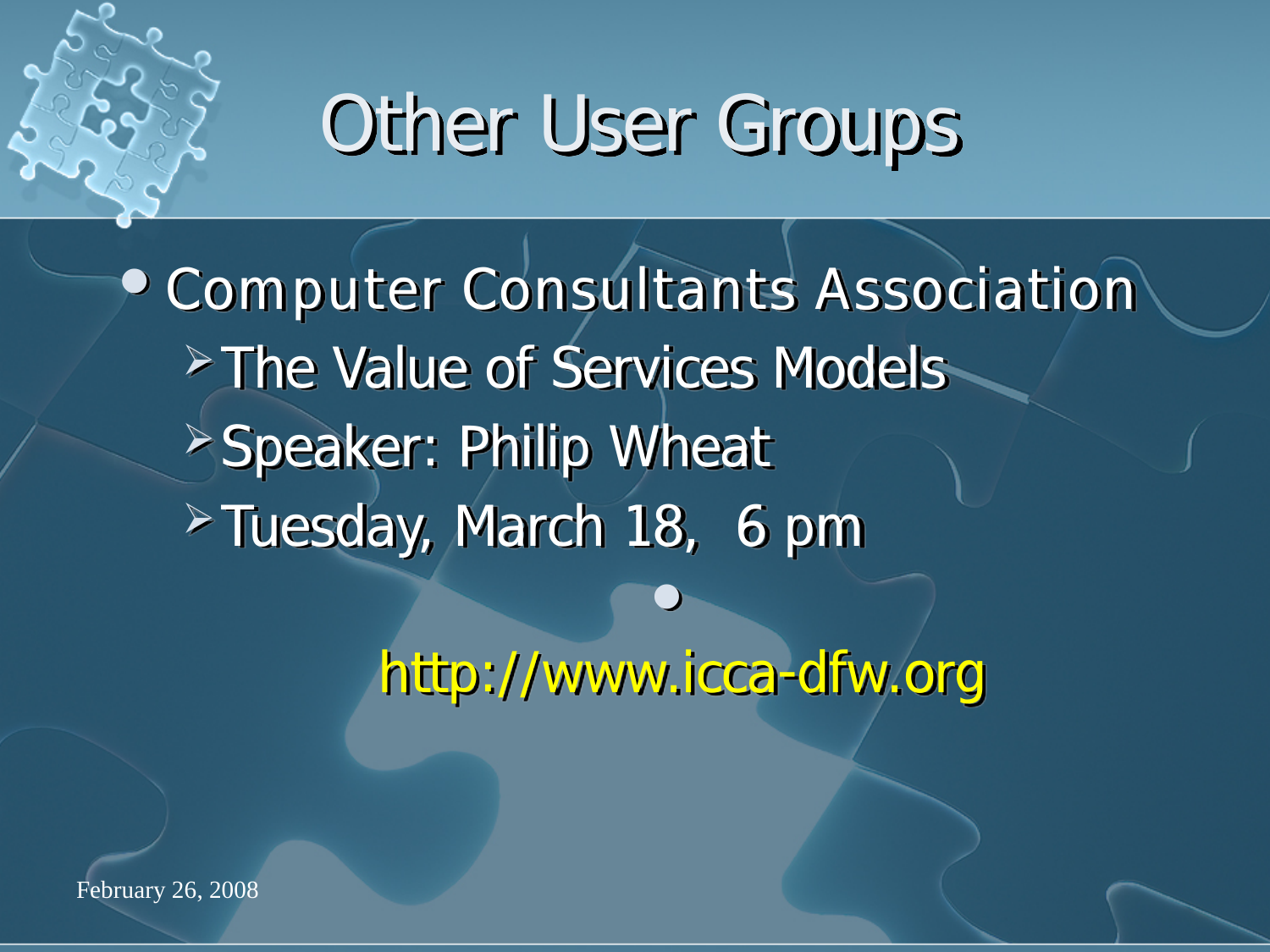

# Other User Groups
Computer Consultants Association
The Value of Services Models
Speaker: Philip Wheat
Tuesday, March 18,  6 pm
http://www.icca-dfw.org
February 26, 2008